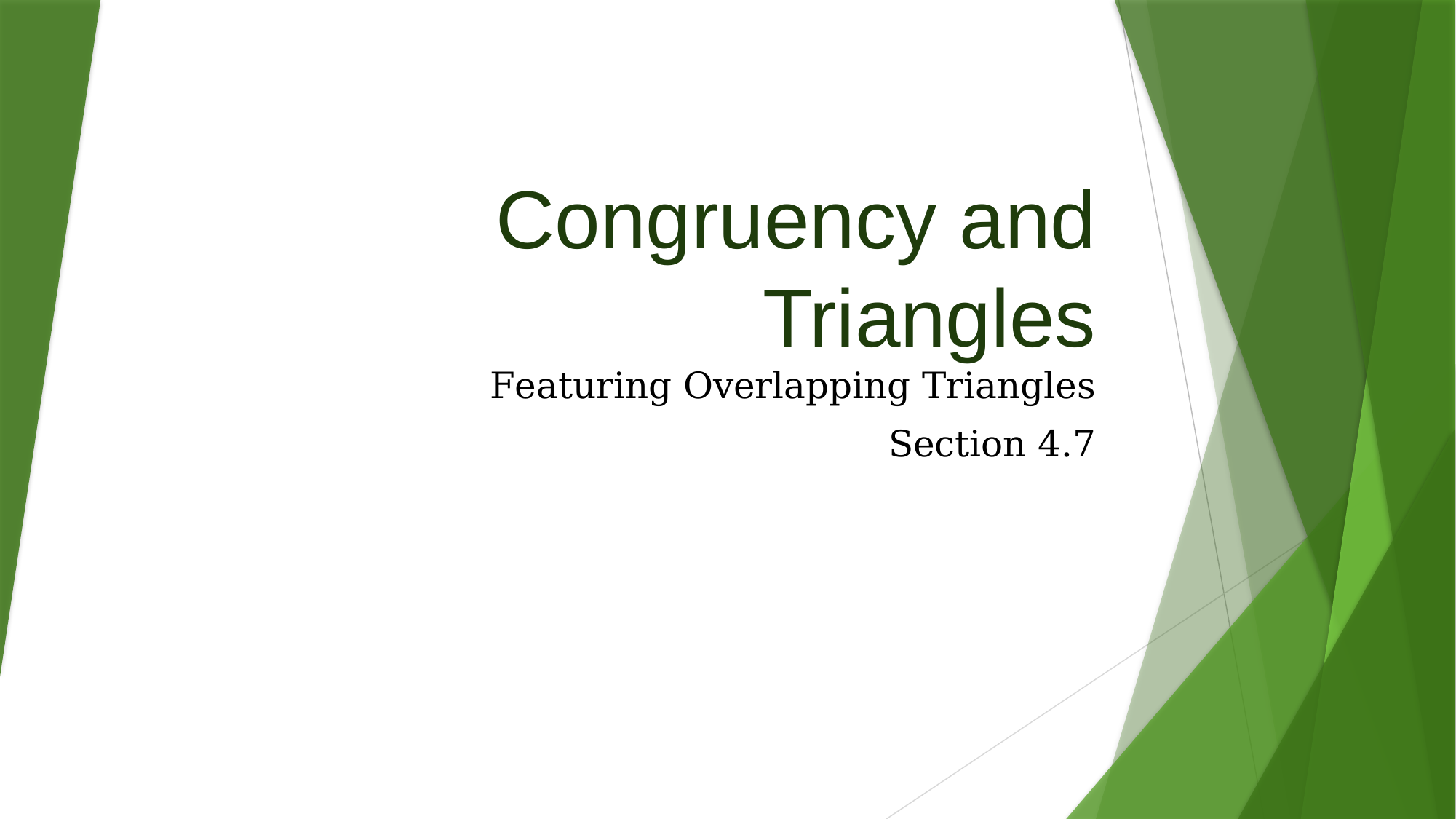

# Congruency and Triangles
Featuring Overlapping Triangles
Section 4.7